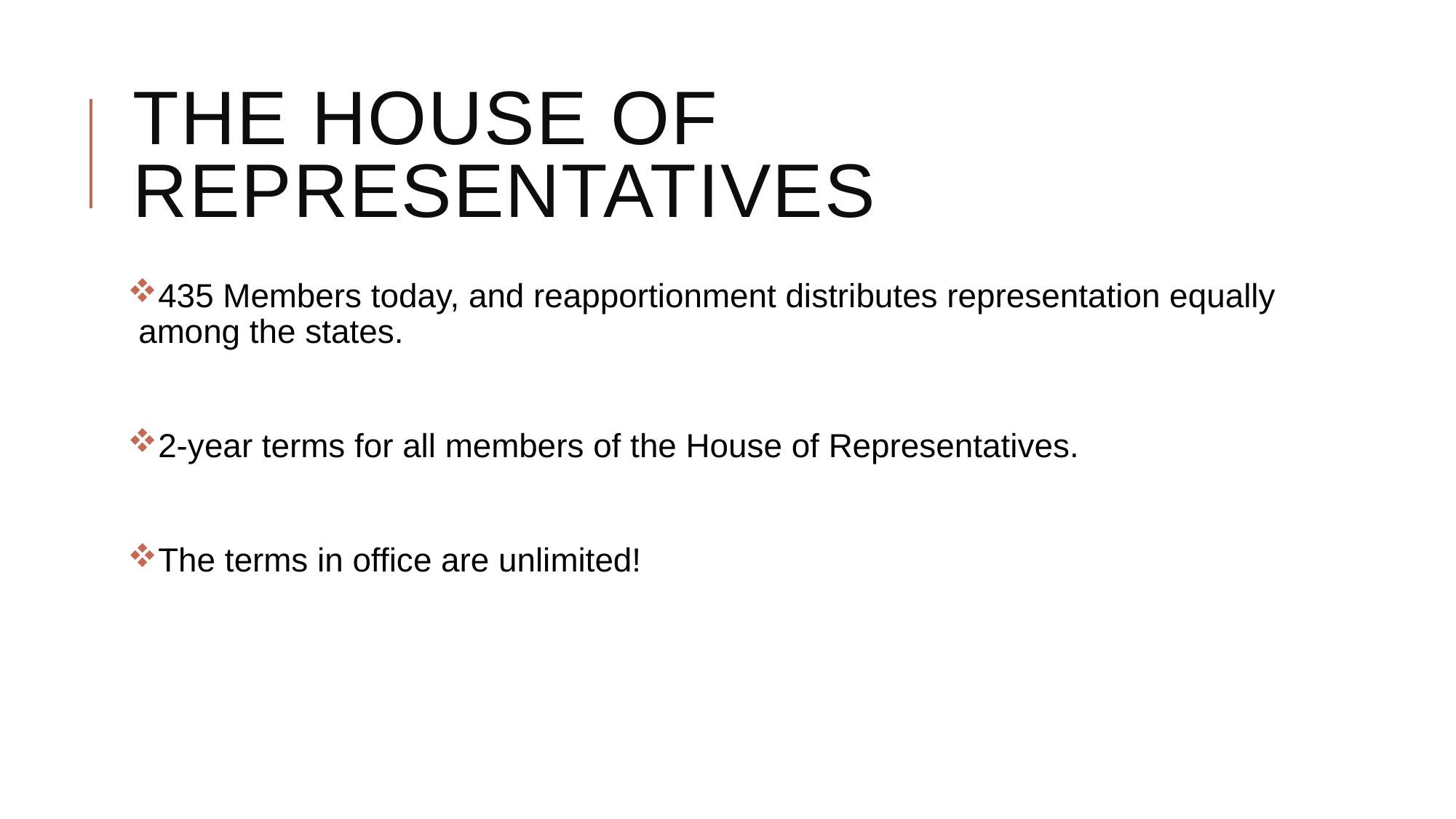

# The house of representatives
435 Members today, and reapportionment distributes representation equally among the states.

2-year terms for all members of the House of Representatives.

The terms in office are unlimited!